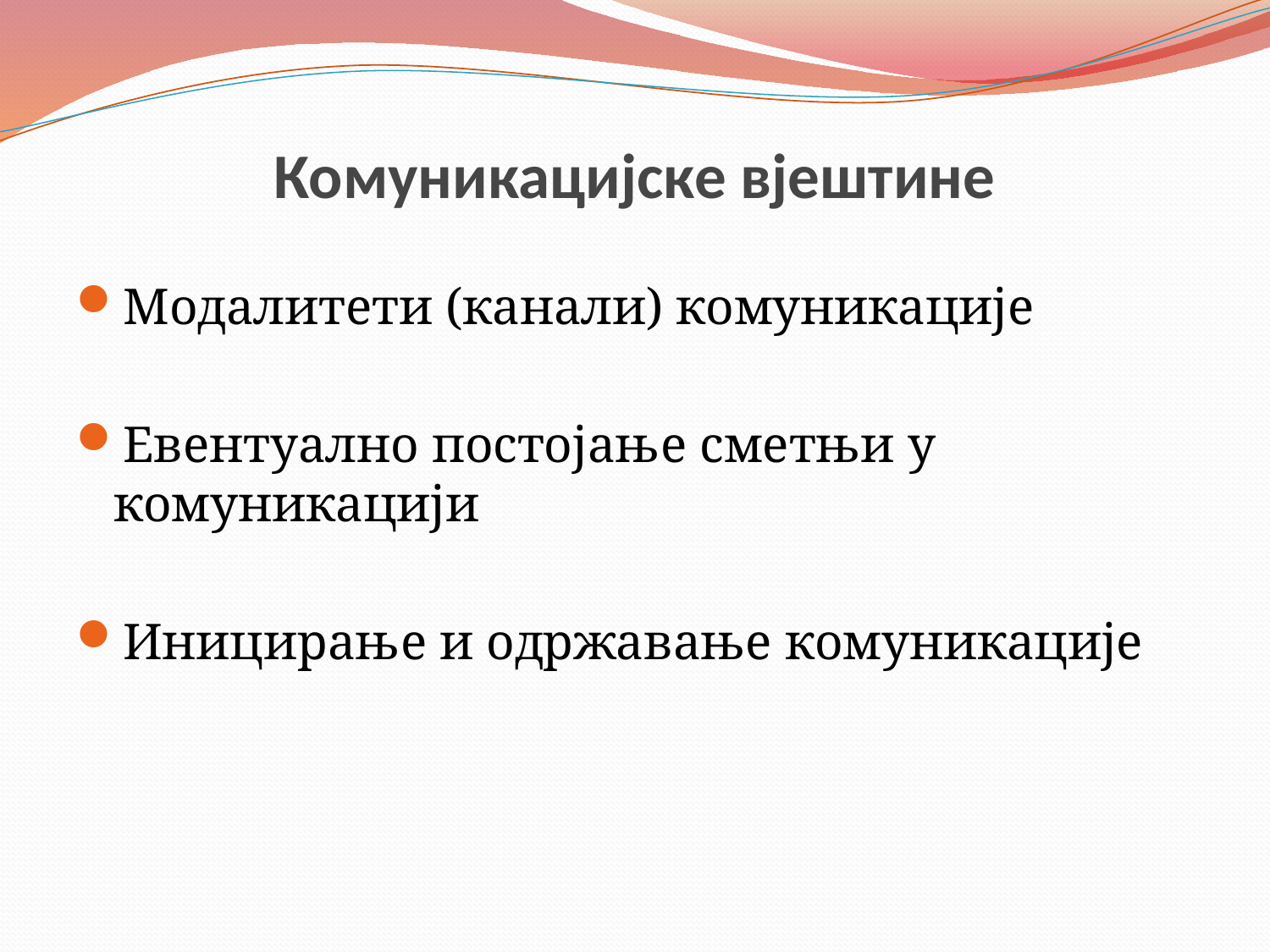

# Комуникацијске вјештине
Модалитети (канали) комуникације

Евентуално постојање сметњи у комуникацији

Иницирање и одржавање комуникације